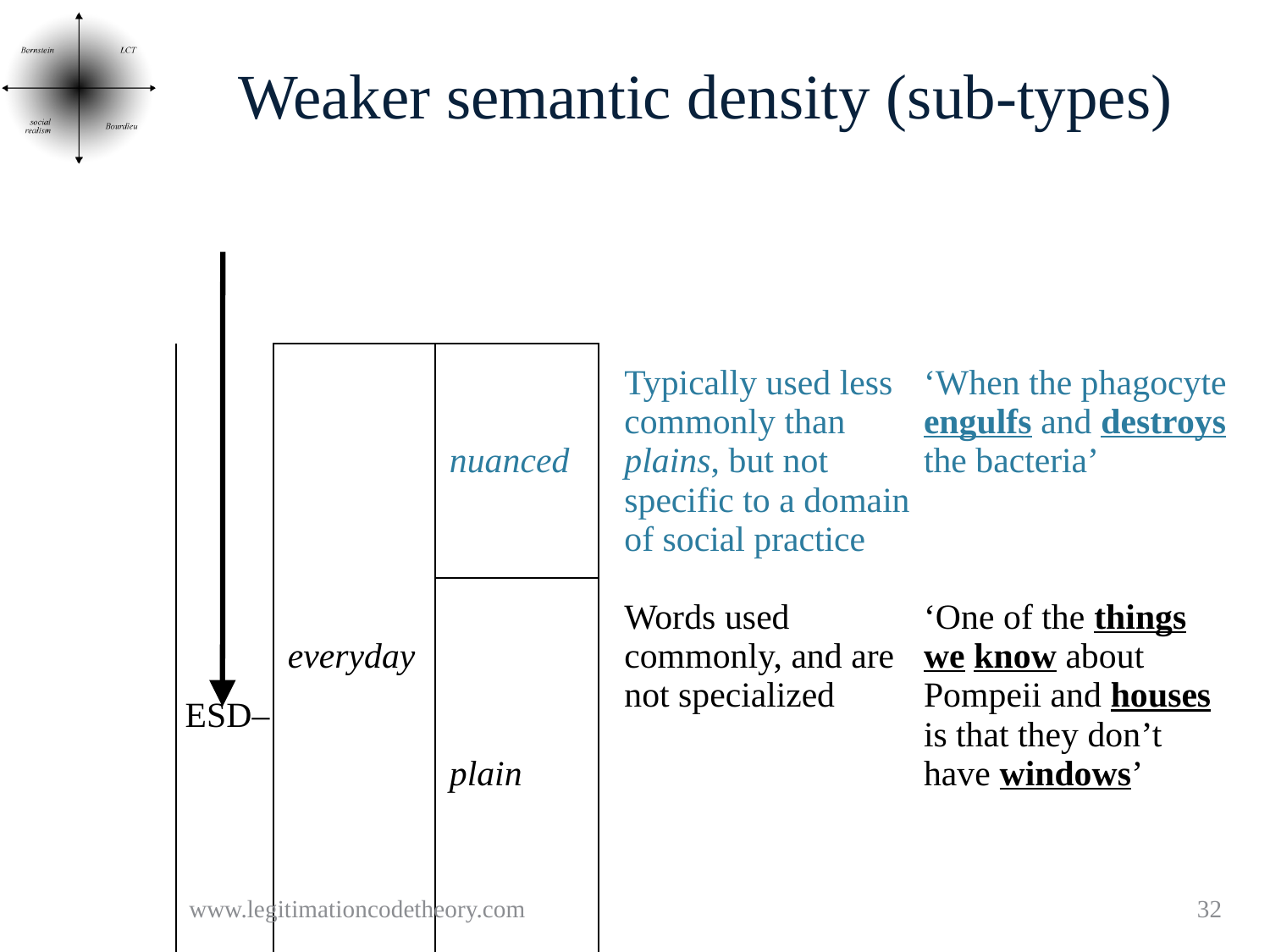

# Weaker semantic density (sub-types)

| ESD– | everyday | nuanced | Typically used less commonly than plains, but not specific to a domain of social practice | ‘When the phagocyte engulfs and destroys the bacteria’ |
| --- | --- | --- | --- | --- |
|  |  | plain | Words used commonly, and are not specialized | ‘One of the things we know about Pompeii and houses is that they don’t have windows’ |
www.legitimationcodetheory.com
32